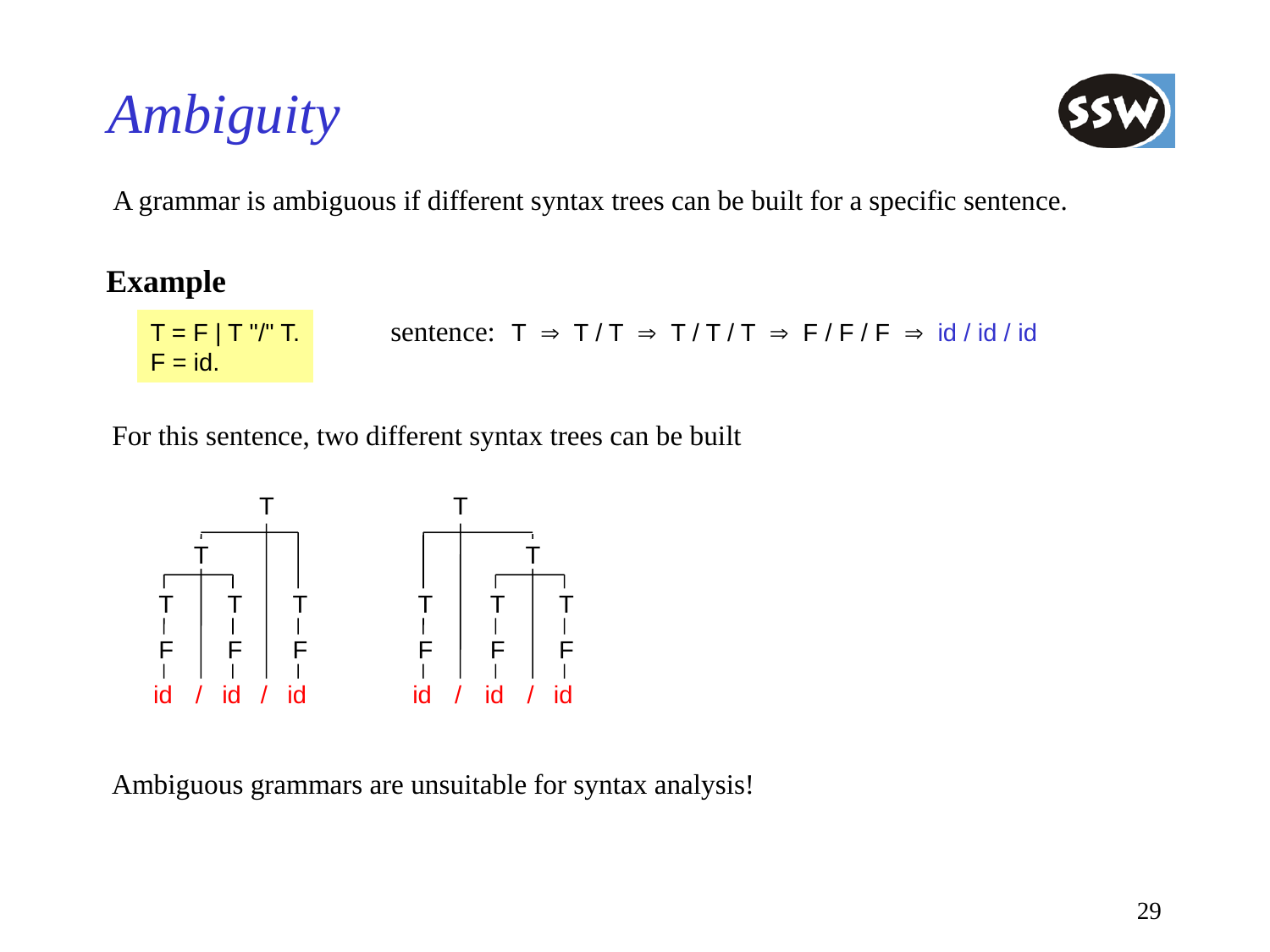

# Ambiguity
A grammar is ambiguous if different syntax trees can be built for a specific sentence.
Example
sentence:  T  ⇒  T / T  ⇒  T / T / T  ⇒  F / F / F  ⇒  id / id / id
T = F | T "/" T.
F = id.
For this sentence, two different syntax trees can be built
T
T

T
T

T
T
T
T
T
T
F
F
F
F
F
F
id
/
id
/
id
id
/
id
/
id
Ambiguous grammars are unsuitable for syntax analysis!
29